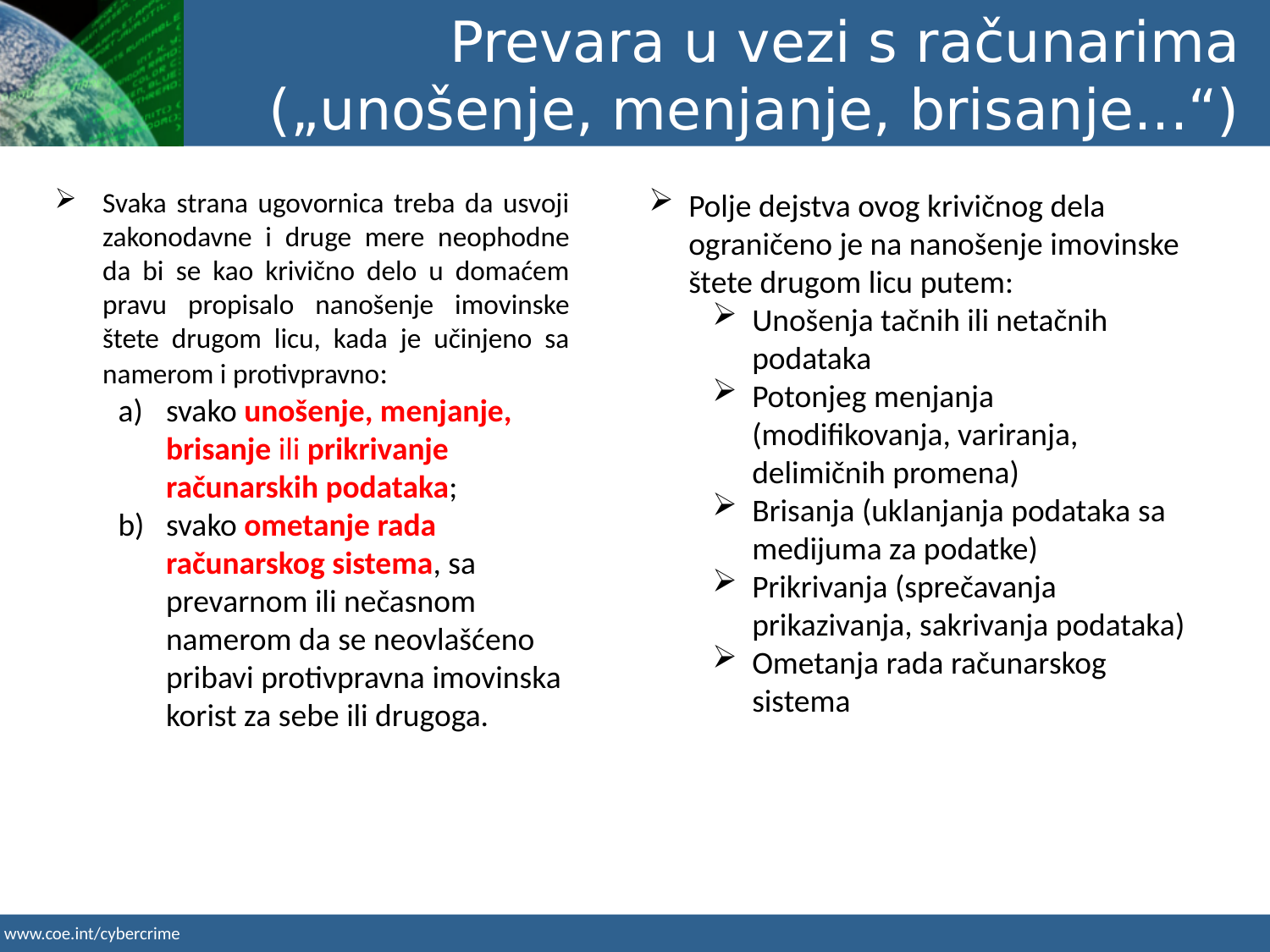

Prevara u vezi s računarima („unošenje, menjanje, brisanje...“)
Svaka strana ugovornica treba da usvoji zakonodavne i druge mere neophodne da bi se kao krivično delo u domaćem pravu propisalo nanošenje imovinske štete drugom licu, kada je učinjeno sa namerom i protivpravno:
svako unošenje, menjanje, brisanje ili prikrivanje računarskih podataka;
svako ometanje rada računarskog sistema, sa prevarnom ili nečasnom namerom da se neovlašćeno pribavi protivpravna imovinska korist za sebe ili drugoga.
Polje dejstva ovog krivičnog dela ograničeno je na nanošenje imovinske štete drugom licu putem:
Unošenja tačnih ili netačnih podataka
Potonjeg menjanja (modifikovanja, variranja, delimičnih promena)
Brisanja (uklanjanja podataka sa medijuma za podatke)
Prikrivanja (sprečavanja prikazivanja, sakrivanja podataka)
Ometanja rada računarskog sistema